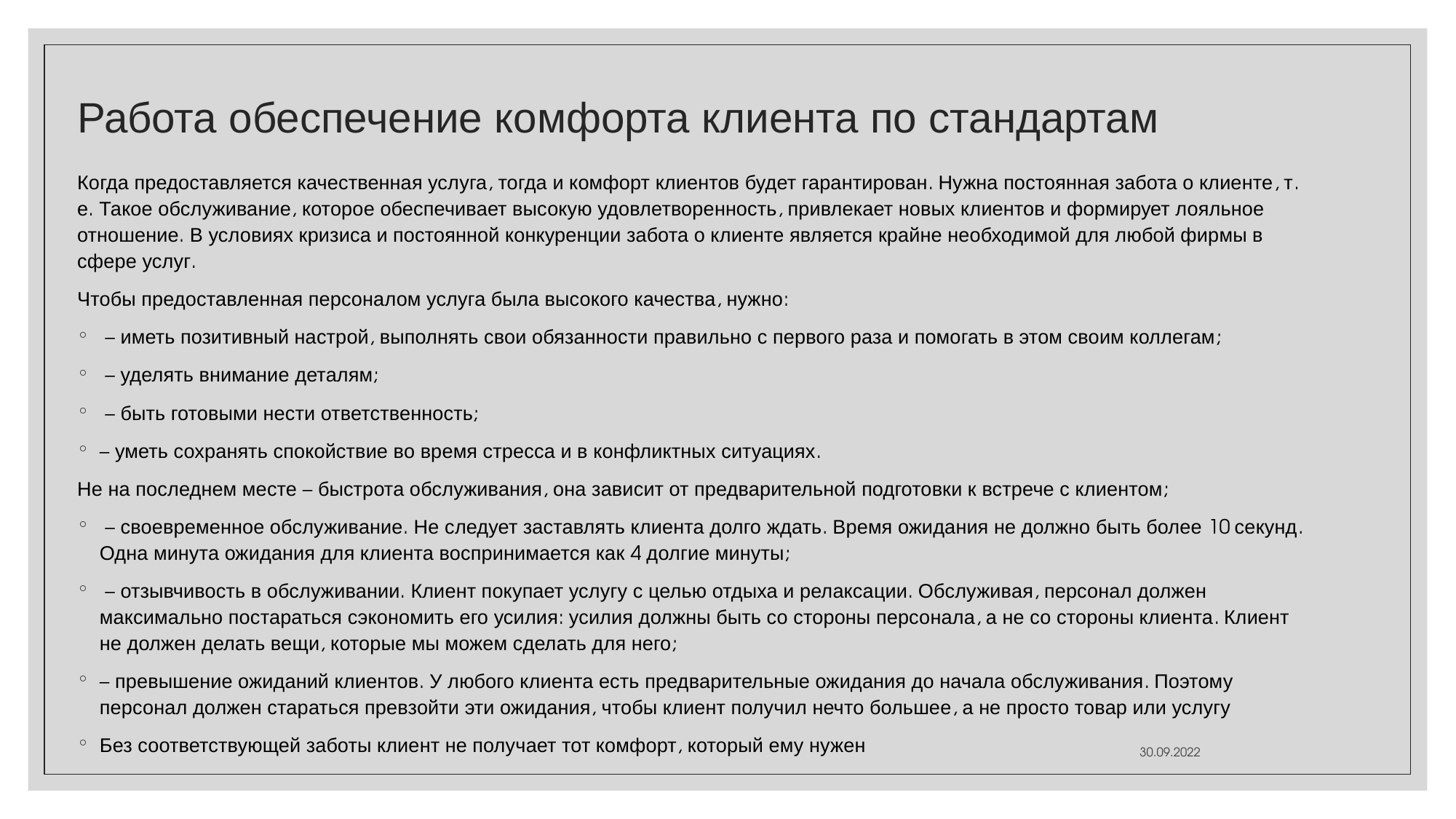

# Работа обеспечение комфорта клиента по стандартам
Когда предоставляется качественная услуга, тогда и комфорт клиентов будет гарантирован. Нужна постоянная забота о клиенте, т. е. Такое обслуживание, которое обеспечивает высокую удовлетворенность, привлекает новых клиентов и формирует лояльное отношение. В условиях кризиса и постоянной конкуренции забота о клиенте является крайне необходимой для любой фирмы в сфере услуг.
Чтобы предоставленная персоналом услуга была высокого качества, нужно:
 – иметь позитивный настрой, выполнять свои обязанности правильно с первого раза и помогать в этом своим коллегам;
 – уделять внимание деталям;
 – быть готовыми нести ответственность;
– уметь сохранять спокойствие во время стресса и в конфликтных ситуациях.
Не на последнем месте – быстрота обслуживания, она зависит от предварительной подготовки к встрече с клиентом;
 – своевременное обслуживание. Не следует заставлять клиента долго ждать. Время ожидания не должно быть более 10 секунд. Одна минута ожидания для клиента воспринимается как 4 долгие минуты;
 – отзывчивость в обслуживании. Клиент покупает услугу с целью отдыха и релаксации. Обслуживая, персонал должен максимально постараться сэкономить его усилия: усилия должны быть со стороны персонала, а не со стороны клиента. Клиент не должен делать вещи, которые мы можем сделать для него;
– превышение ожиданий клиентов. У любого клиента есть предварительные ожидания до начала обслуживания. Поэтому персонал должен стараться превзойти эти ожидания, чтобы клиент получил нечто большее, а не просто товар или услугу
Без соответствующей заботы клиент не получает тот комфорт, который ему нужен

30.09.2022